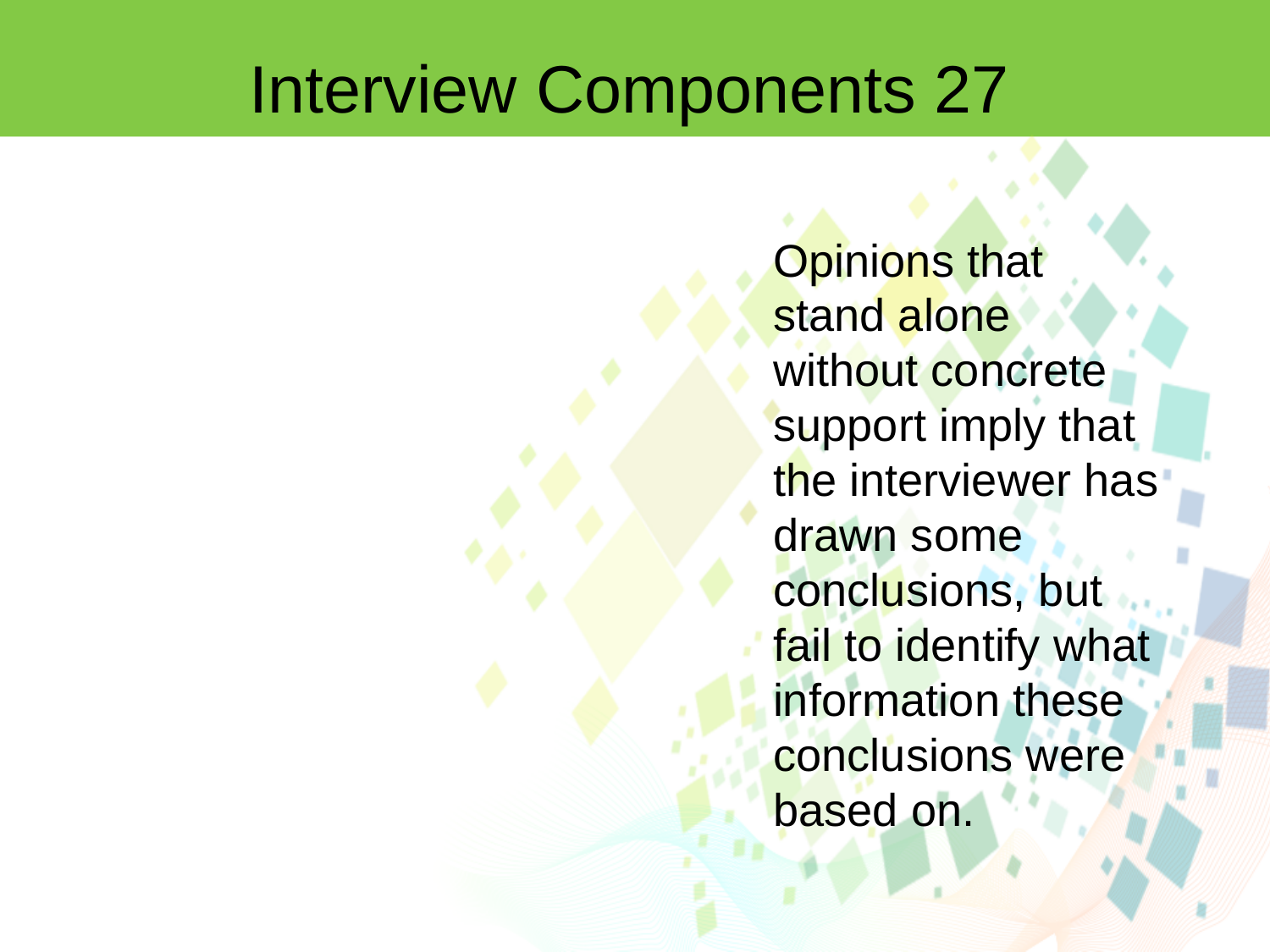

Interview Components 27
Opinions that stand alone without concrete support imply that the interviewer has drawn some conclusions, but fail to identify what information these
conclusions were based on.